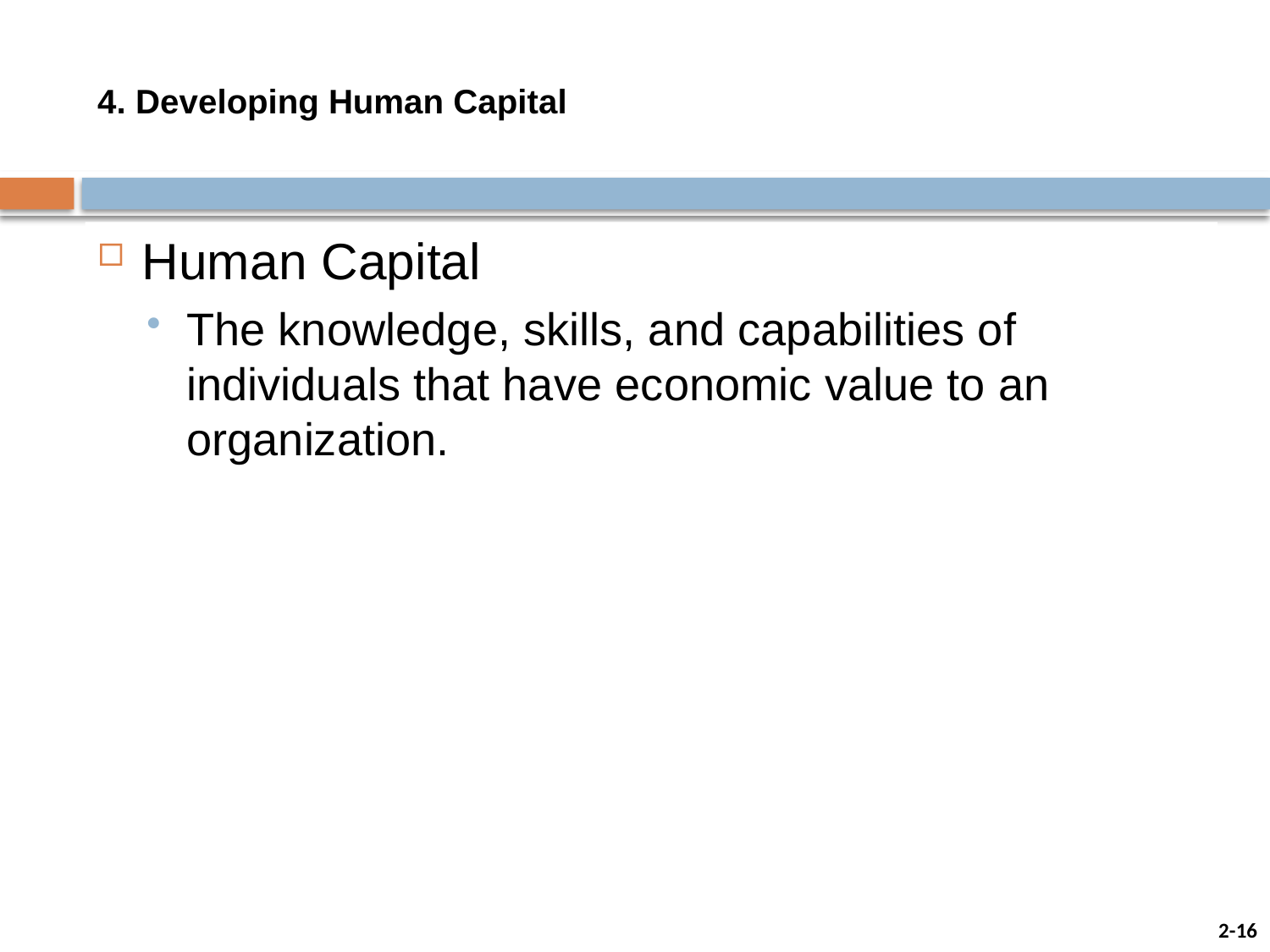

# 4. Developing Human Capital
Human Capital
The knowledge, skills, and capabilities of individuals that have economic value to an organization.